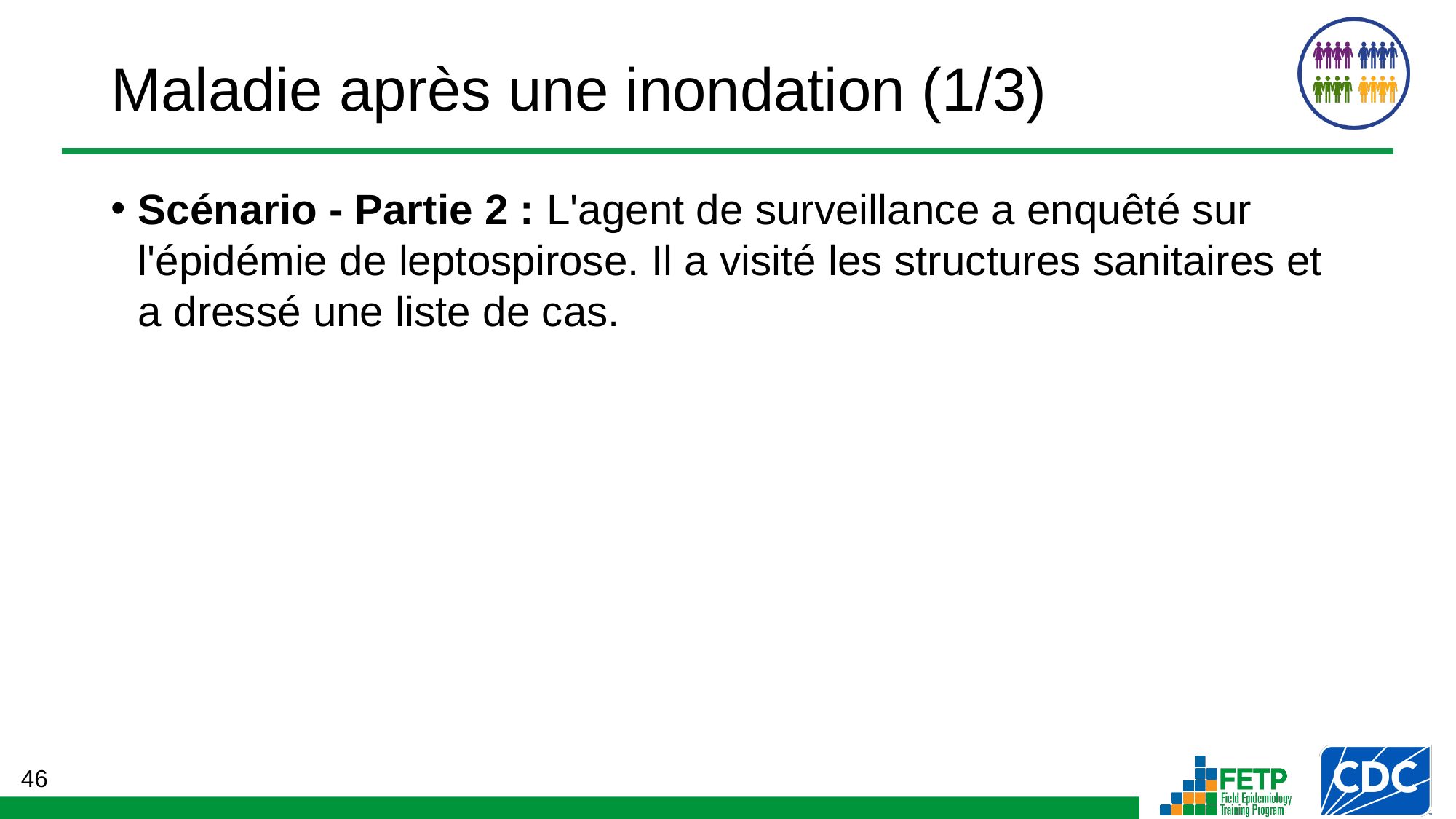

# Maladie après une inondation (1/3)
Scénario - Partie 2 : L'agent de surveillance a enquêté sur l'épidémie de leptospirose. Il a visité les structures sanitaires et a dressé une liste de cas.